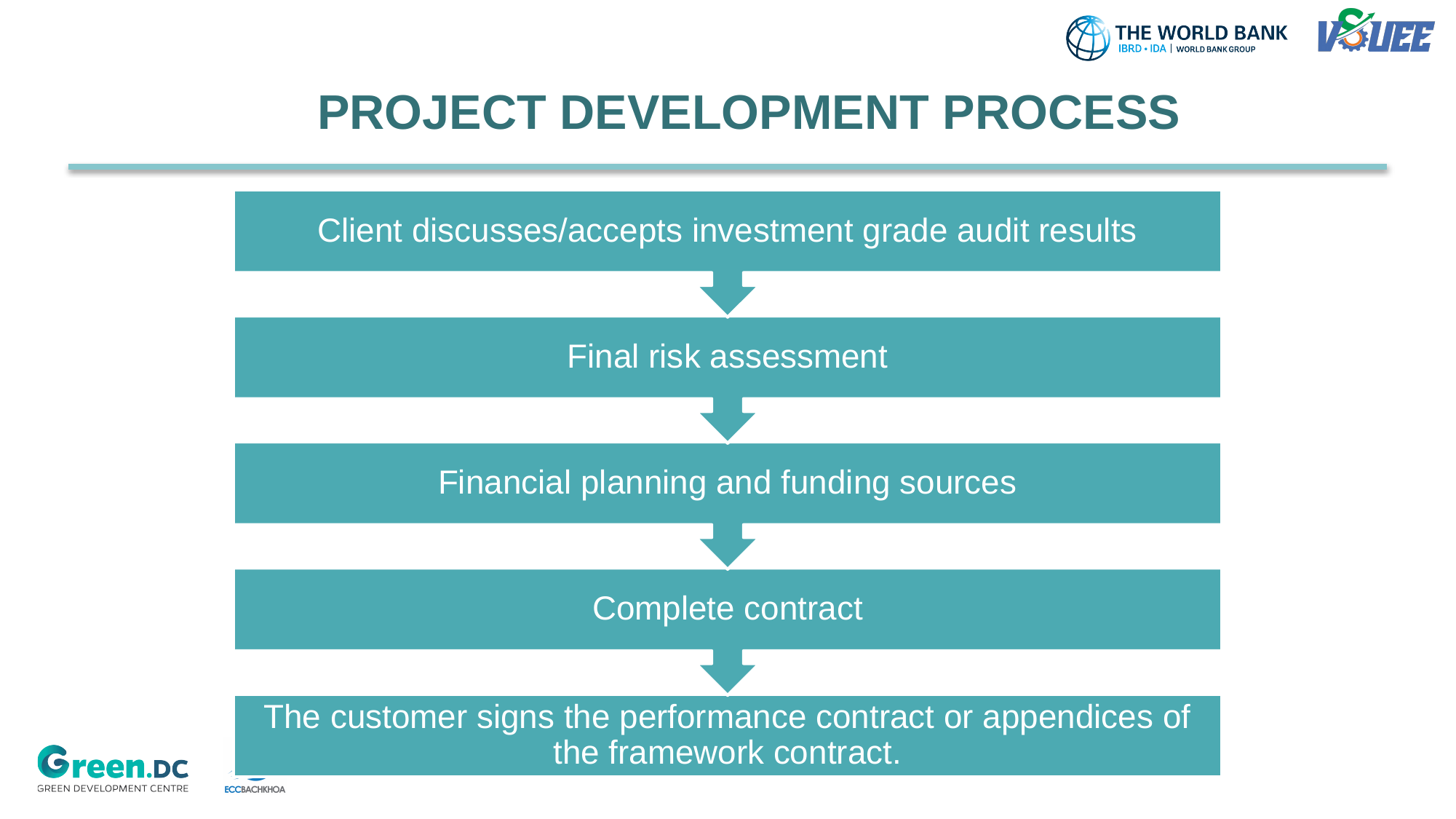

# Project development process
The customer signs the performance contract or appendices of the framework contract.
Complete contract
Financial planning and funding sources
Final risk assessment
Client discusses/accepts investment grade audit results